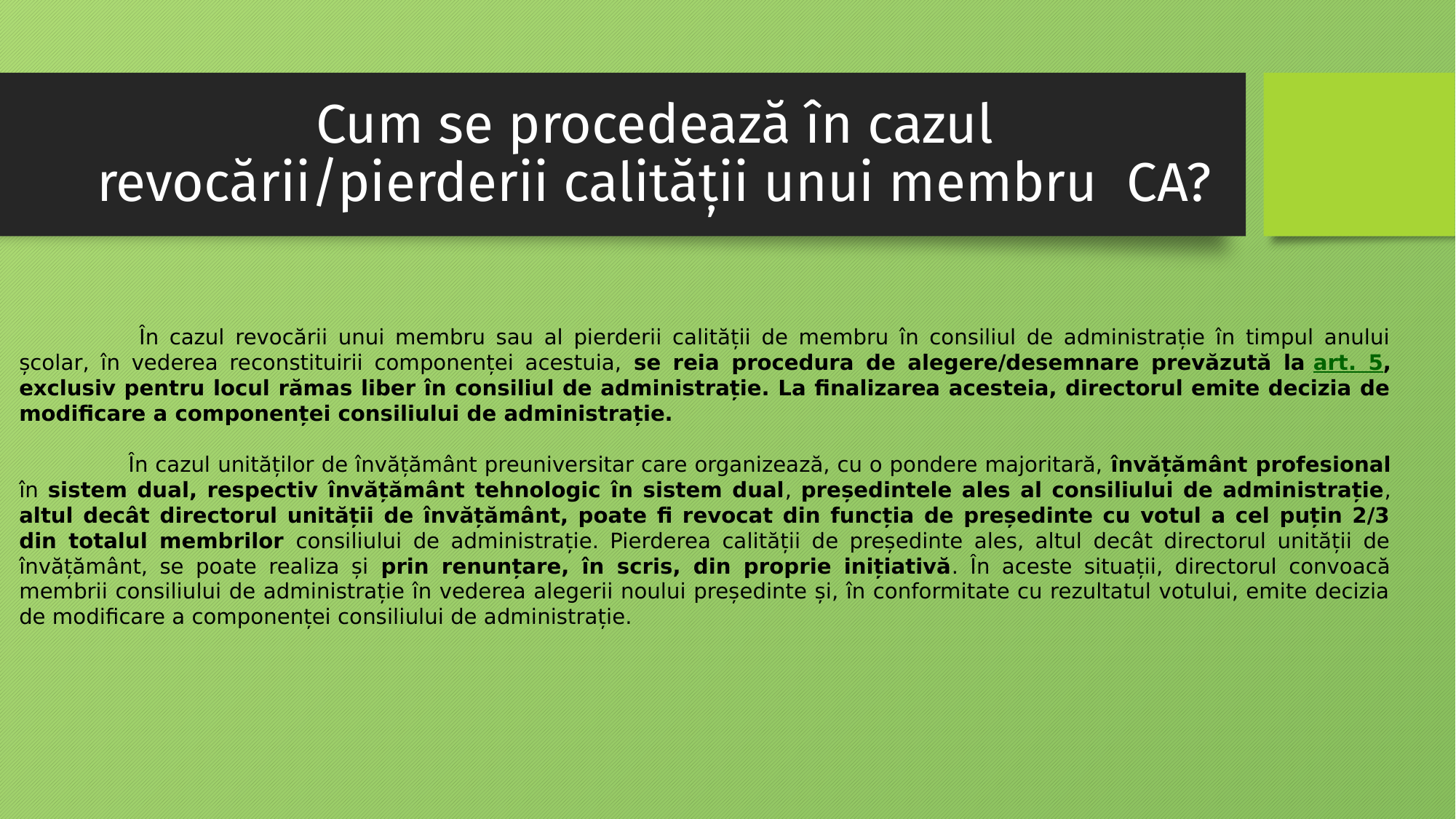

# Cum se procedează în cazul revocării/pierderii calității unui membru  CA?
	 În cazul revocării unui membru sau al pierderii calității de membru în consiliul de administrație în timpul anului școlar, în vederea reconstituirii componenței acestuia, se reia procedura de alegere/desemnare prevăzută la art. 5, exclusiv pentru locul rămas liber în consiliul de administrație. La finalizarea acesteia, directorul emite decizia de modificare a componenței consiliului de administrație.

 	În cazul unităților de învățământ preuniversitar care organizează, cu o pondere majoritară, învățământ profesional în sistem dual, respectiv învățământ tehnologic în sistem dual, președintele ales al consiliului de administrație, altul decât directorul unității de învățământ, poate fi revocat din funcția de președinte cu votul a cel puțin 2/3 din totalul membrilor consiliului de administrație. Pierderea calității de președinte ales, altul decât directorul unității de învățământ, se poate realiza și prin renunțare, în scris, din proprie inițiativă. În aceste situații, directorul convoacă membrii consiliului de administrație în vederea alegerii noului președinte și, în conformitate cu rezultatul votului, emite decizia de modificare a componenței consiliului de administrație.